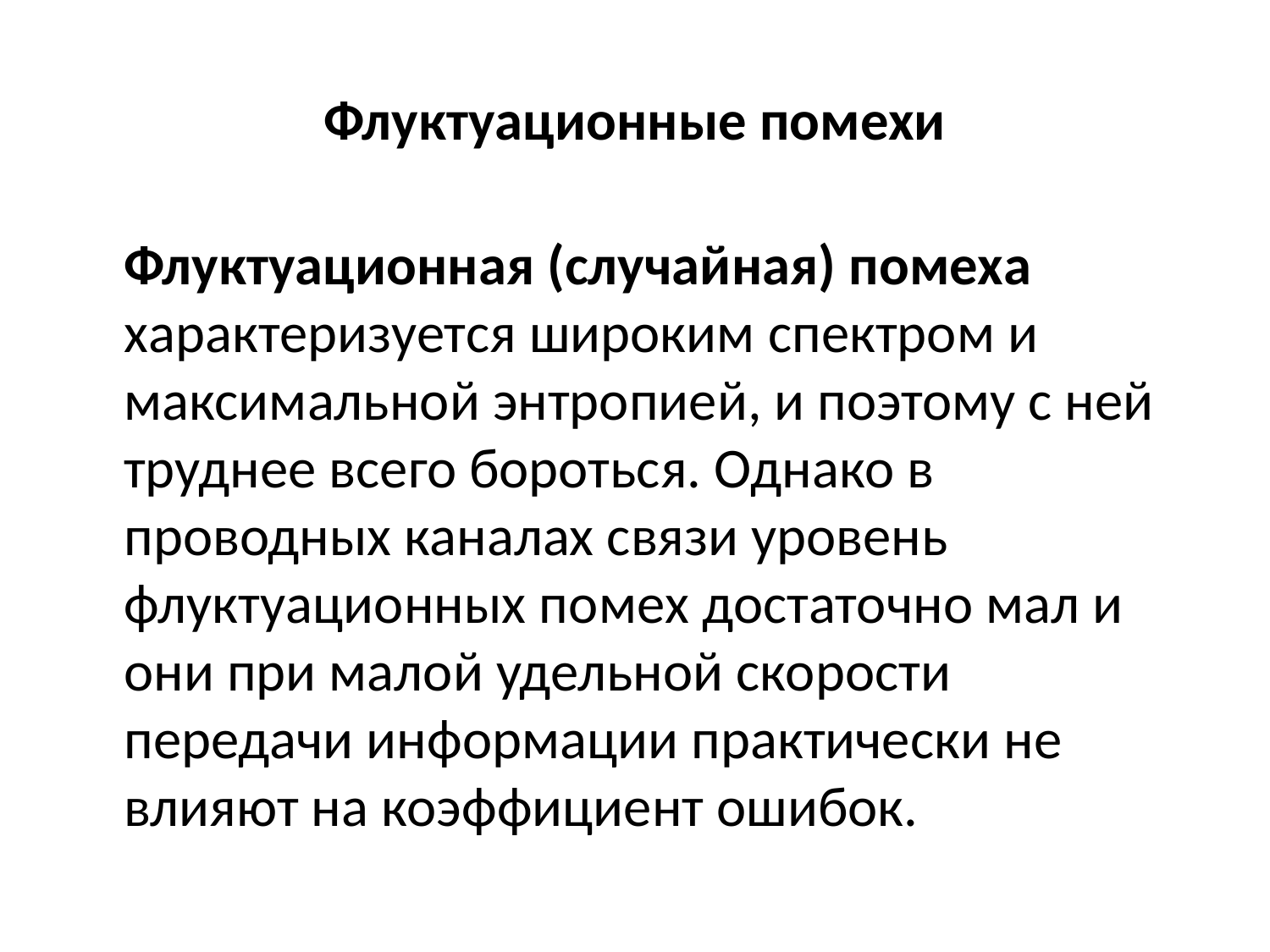

# Флуктуационные помехи
	Флуктуационная (случайная) помеха характеризуется широким спектром и максимальной энтропией, и поэтому с ней труднее всего бороться. Однако в проводных каналах связи уровень флуктуационных по­мех достаточно мал и они при малой удельной скорости передачи информации практически не влияют на коэффициент ошибок.